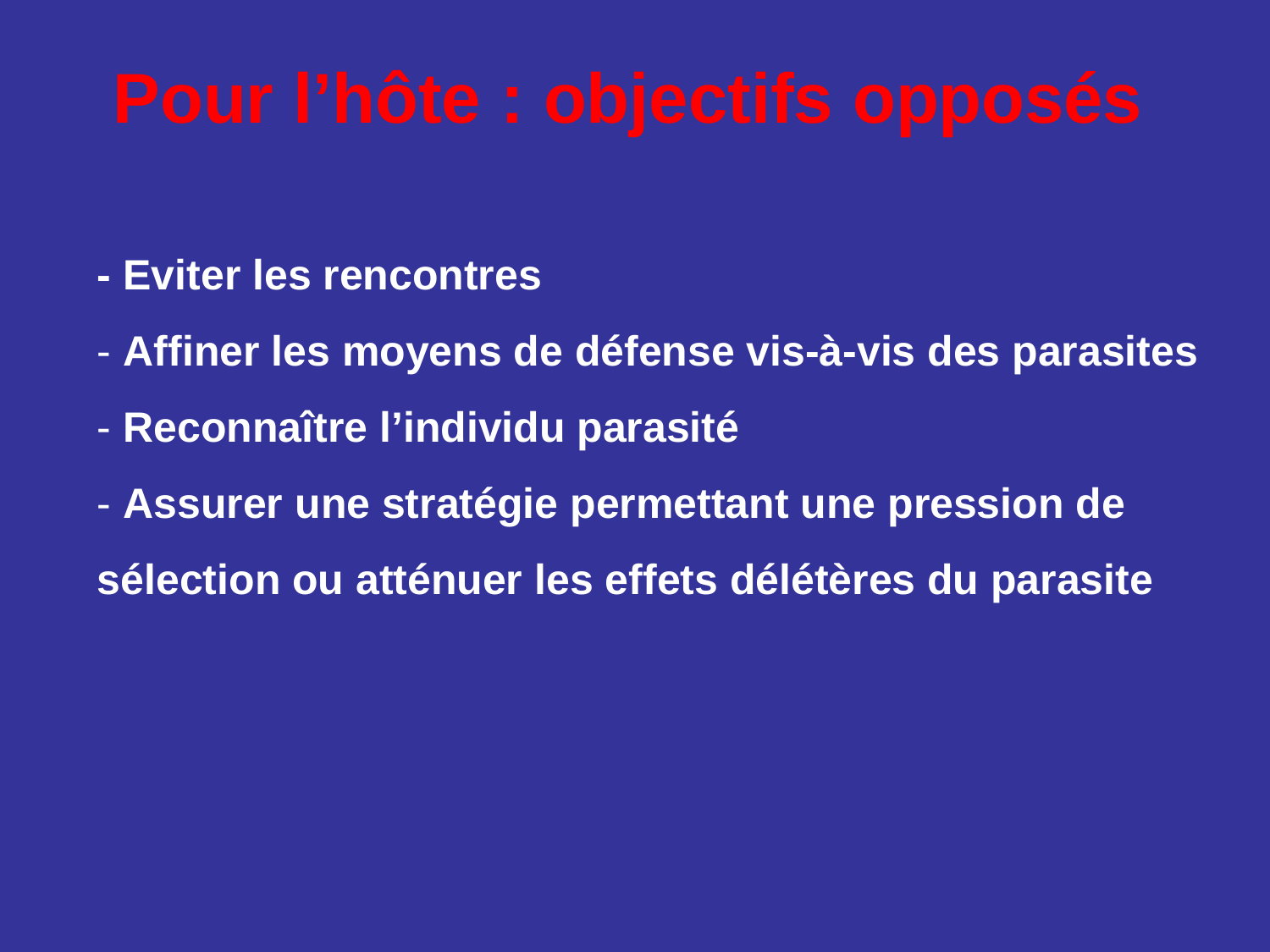

Pour l’hôte : objectifs opposés
- Eviter les rencontres
- Affiner les moyens de défense vis-à-vis des parasites
- Reconnaître l’individu parasité
- Assurer une stratégie permettant une pression de sélection ou atténuer les effets délétères du parasite